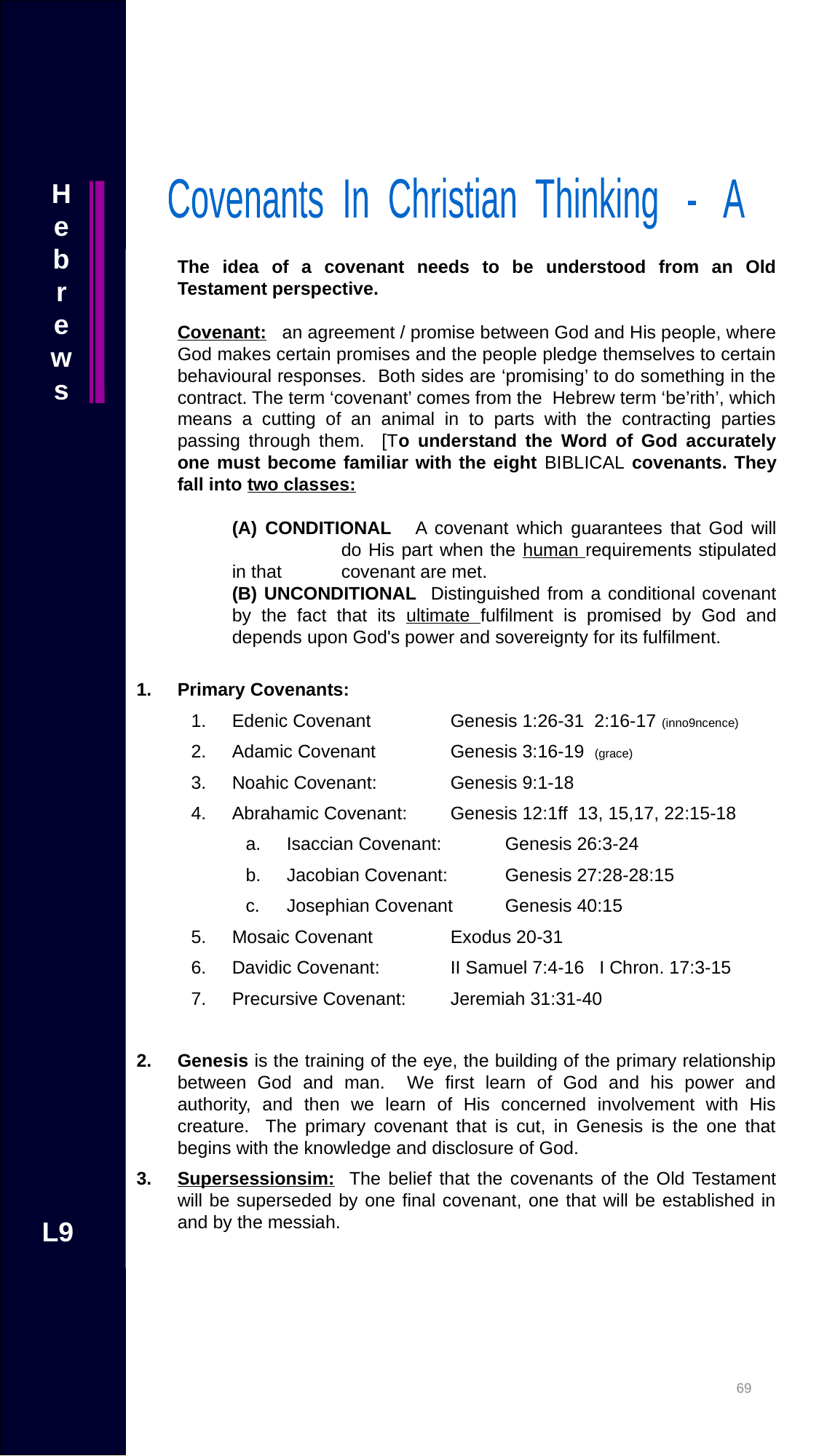

Hebrews

Covenants  In  Christian  Thinking   -   A
	The idea of a covenant needs to be understood from an Old Testament perspective.

	Covenant:   an agreement / promise between God and His people, where God makes certain promises and the people pledge themselves to certain behavioural responses.  Both sides are ‘promising’ to do something in the contract. The term ‘covenant’ comes from the  Hebrew term ‘be’rith’, which means a cutting of an animal in to parts with the contracting parties passing through them.  [To understand the Word of God accurately one must become familiar with the eight BIBLICAL covenants. They fall into two classes:

	(A) CONDITIONAL   A covenant which guarantees that God will 	do His part when the human requirements stipulated in that 	covenant are met.
	(B) UNCONDITIONAL  Distinguished from a conditional covenant by the fact that its ultimate fulfilment is promised by God and depends upon God's power and sovereignty for its fulfilment.

Primary Covenants:
Edenic Covenant	Genesis 1:26-31  2:16-17 (inno9ncence)
Adamic Covenant	Genesis 3:16-19  (grace)
Noahic Covenant:	Genesis 9:1-18
Abrahamic Covenant:	Genesis 12:1ff  13, 15,17, 22:15-18
Isaccian Covenant:	Genesis 26:3-24
Jacobian Covenant:	Genesis 27:28-28:15
Josephian Covenant	Genesis 40:15
Mosaic Covenant	Exodus 20-31
Davidic Covenant:	II Samuel 7:4-16   I Chron. 17:3-15
Precursive Covenant:	Jeremiah 31:31-40

Genesis is the training of the eye, the building of the primary relationship between God and man.  We first learn of God and his power and authority, and then we learn of His concerned involvement with His creature.  The primary covenant that is cut, in Genesis is the one that begins with the knowledge and disclosure of God.
Supersessionsim:  The belief that the covenants of the Old Testament will be superseded by one final covenant, one that will be established in and by the messiah.

L9
69